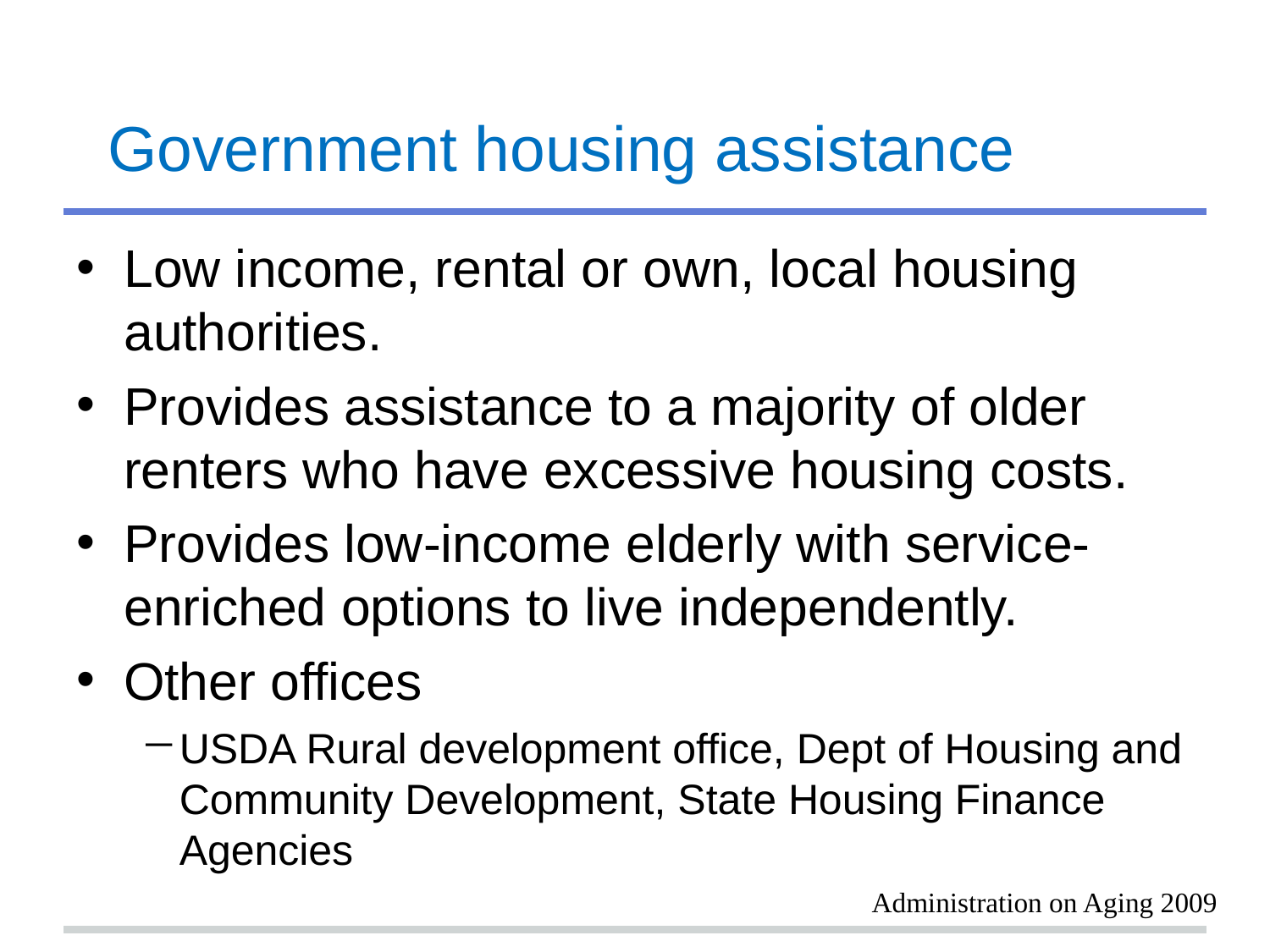

# Government housing assistance
Low income, rental or own, local housing authorities.
Provides assistance to a majority of older renters who have excessive housing costs.
Provides low-income elderly with service-enriched options to live independently.
Other offices
USDA Rural development office, Dept of Housing and Community Development, State Housing Finance Agencies
Administration on Aging 2009